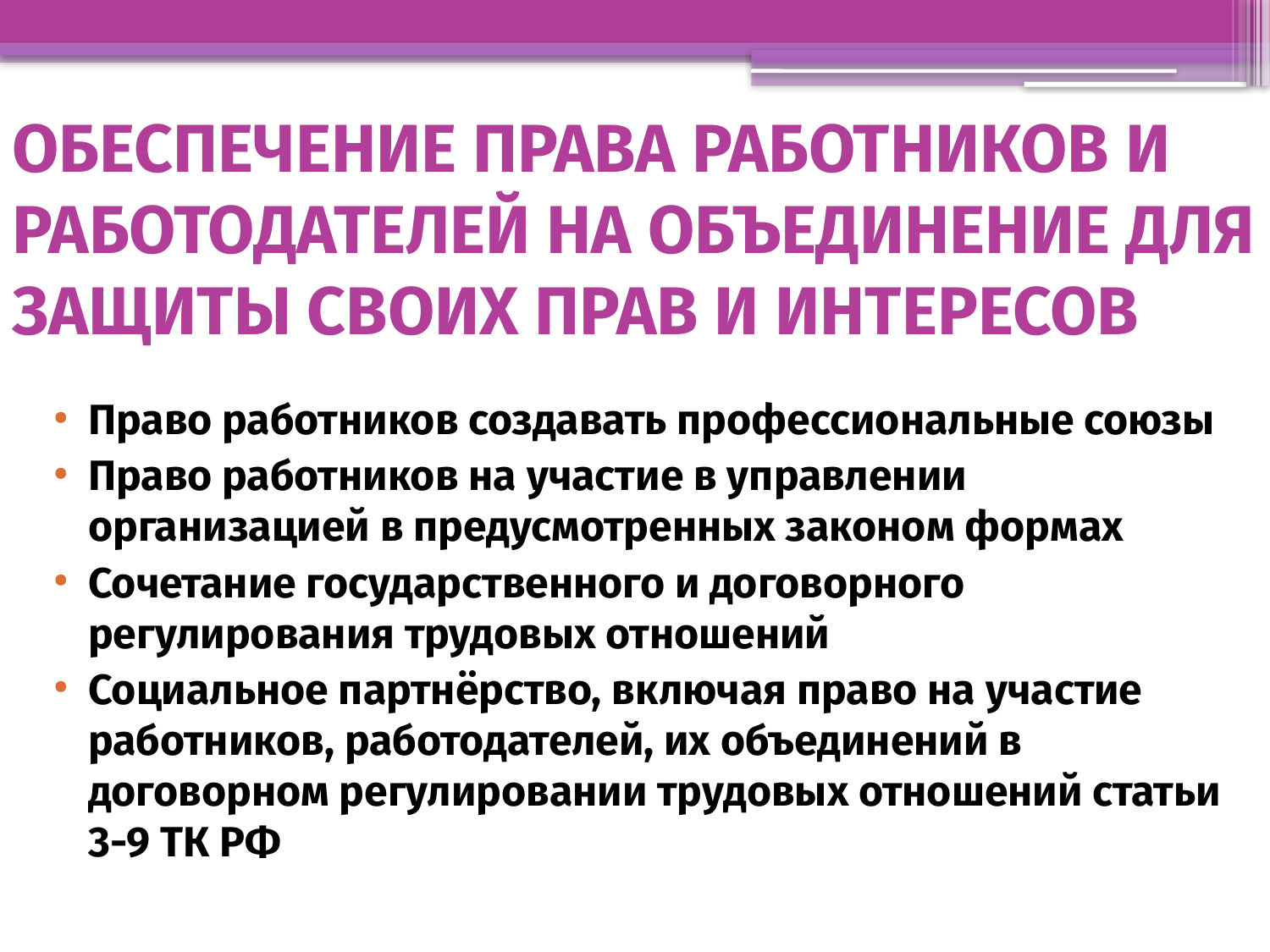

# ОБЕСПЕЧЕНИЕ ПРАВА РАБОТНИКОВ И РАБОТОДАТЕЛЕЙ НА ОБЪЕДИНЕНИЕ ДЛЯ ЗАЩИТЫ СВОИХ ПРАВ И ИНТЕРЕСОВ
Право работников создавать профессиональные союзы
Право работников на участие в управлении организацией в предусмотренных законом формах
Сочетание государственного и договорного регулирования трудовых отношений
Социальное партнёрство, включая право на участие работников, работодателей, их объединений в договорном регулировании трудовых отношений статьи 3-9 ТК РФ